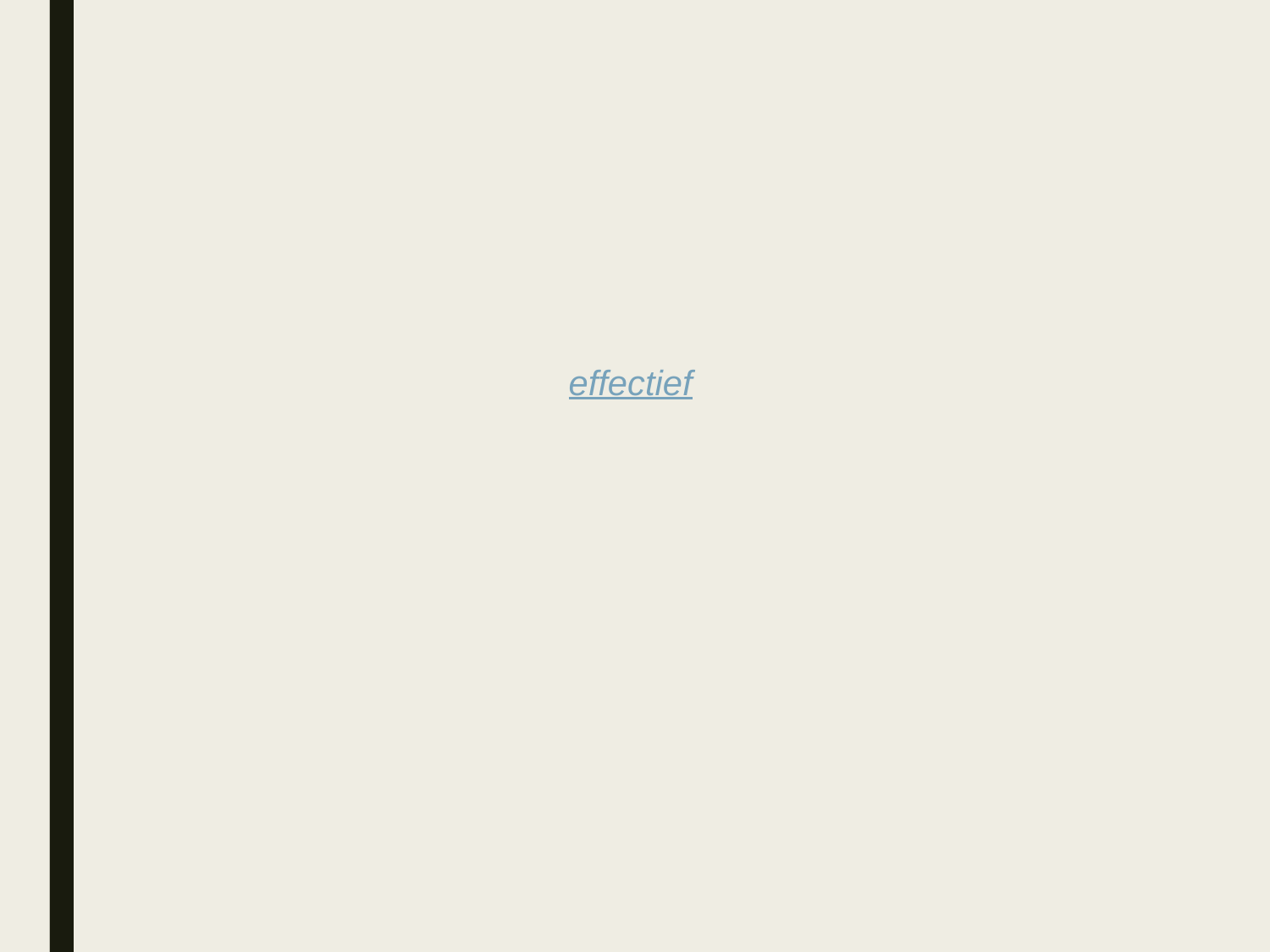

# Intelligentie
Intelligentie is het vermogen doelgericht te handelen, rationeel te denken en effectief met de omgeving om te gaan.
Intelligentie is de toepassing van cognitieve vaardigheden en kennis om problemen op te lossen, te leren en om doelen te bereiken die door het individu en de cultuur worden gewaardeerd.(Gardner, 1983)